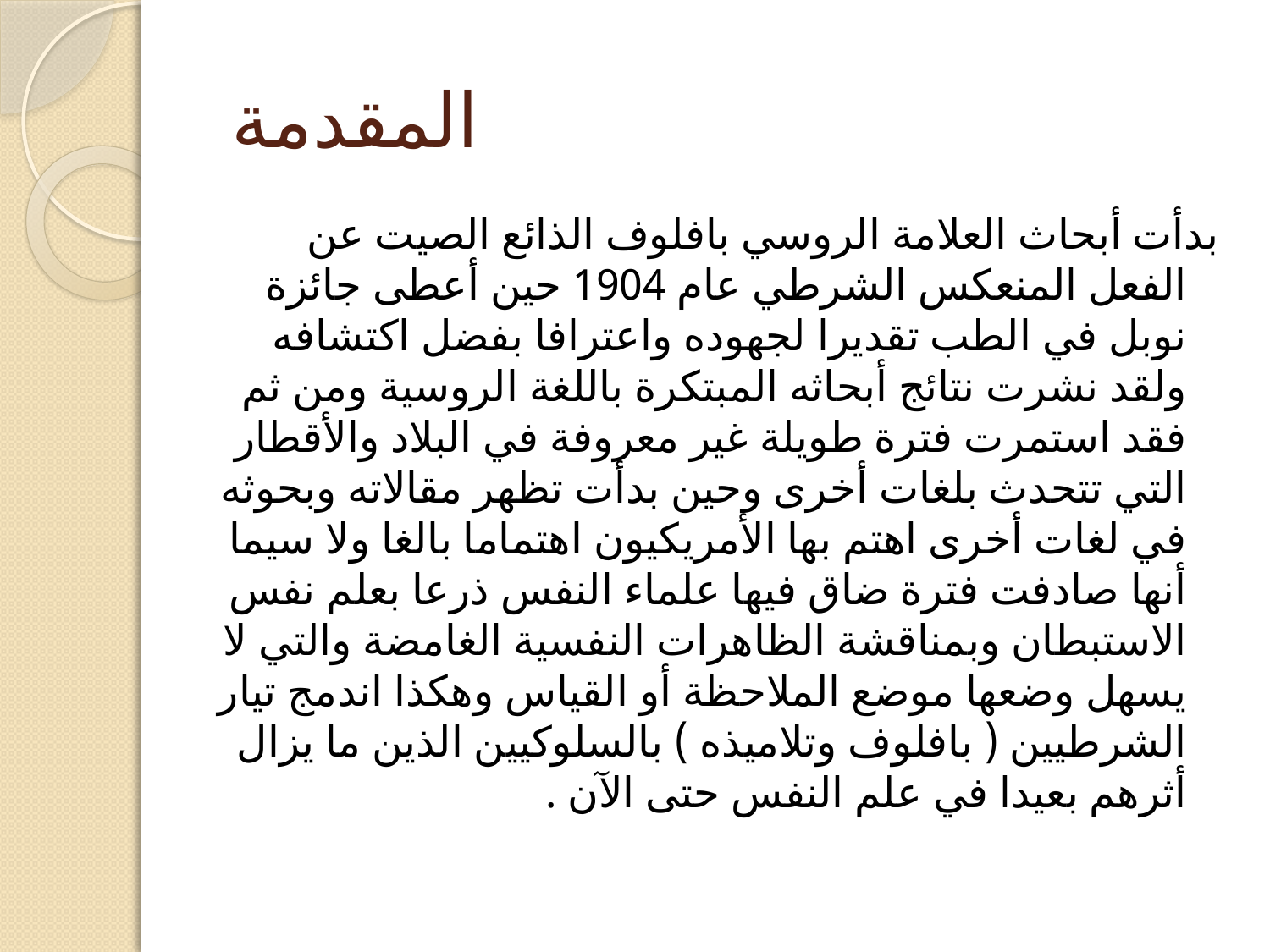

# المقدمة
بدأت أبحاث العلامة الروسي بافلوف الذائع الصيت عن الفعل المنعكس الشرطي عام 1904 حين أعطى جائزة نوبل في الطب تقديرا لجهوده واعترافا بفضل اكتشافه ولقد نشرت نتائج أبحاثه المبتكرة باللغة الروسية ومن ثم فقد استمرت فترة طويلة غير معروفة في البلاد والأقطار التي تتحدث بلغات أخرى وحين بدأت تظهر مقالاته وبحوثه في لغات أخرى اهتم بها الأمريكيون اهتماما بالغا ولا سيما أنها صادفت فترة ضاق فيها علماء النفس ذرعا بعلم نفس الاستبطان وبمناقشة الظاهرات النفسية الغامضة والتي لا يسهل وضعها موضع الملاحظة أو القياس وهكذا اندمج تيار الشرطيين ( بافلوف وتلاميذه ) بالسلوكيين الذين ما يزال أثرهم بعيدا في علم النفس حتى الآن .